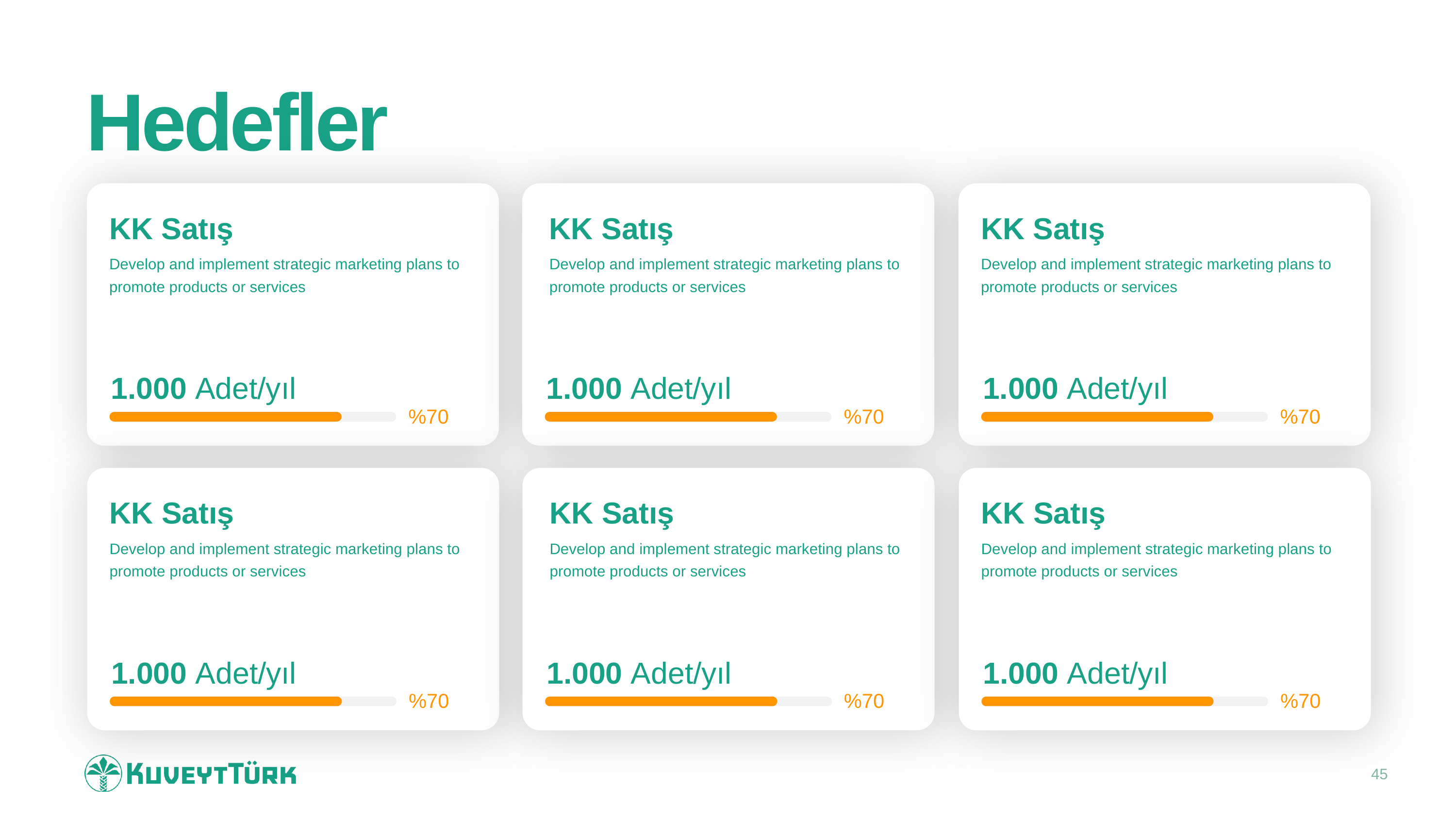

# Hedefler

KK Satış
KK Satış
KK Satış
Develop and implement strategic marketing plans to promote products or services
Develop and implement strategic marketing plans to promote products or services
Develop and implement strategic marketing plans to promote products or services
1.000 Adet/yıl
1.000 Adet/yıl
1.000 Adet/yıl
%70
%70
%70

KK Satış
KK Satış
KK Satış
Develop and implement strategic marketing plans to promote products or services
Develop and implement strategic marketing plans to promote products or services
Develop and implement strategic marketing plans to promote products or services
1.000 Adet/yıl
1.000 Adet/yıl
1.000 Adet/yıl
%70
%70
%70

45